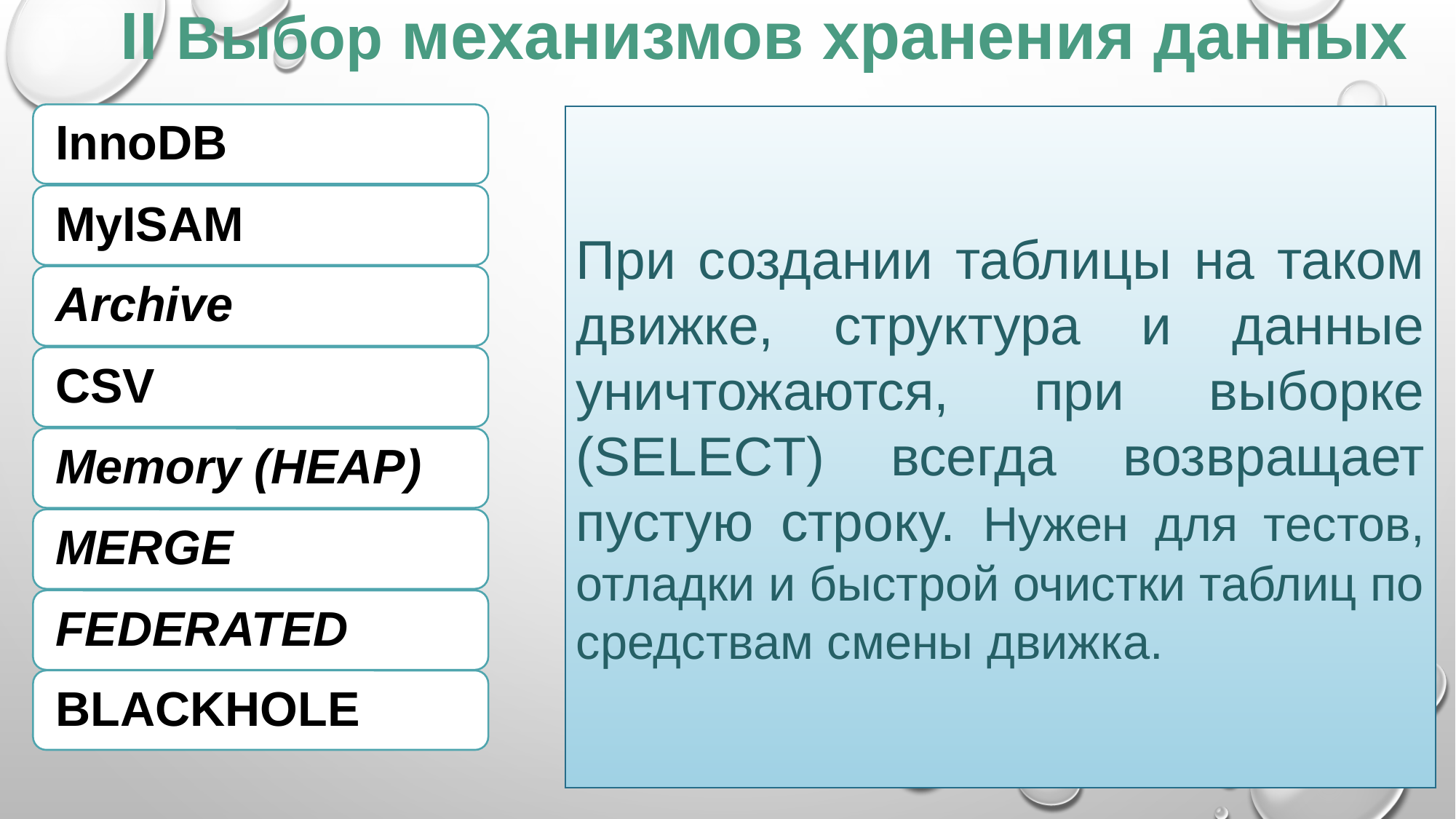

II Выбор механизмов хранения данных
InnoDB
MyISAM
Archive
CSV
Memory (HEAP)
MERGE
FEDERATED
BLACKHOLE
Поддерживает почти весь функционал сервера MySQL. Используется по умолчанию. Данный движок хорошо себя показывает на больших проектах с высокой нагрузкой. Лимит дискового пространства 64 Тб.
Особенности:
	● Хранит все данные в одном файле.
Плюсы:
	● Поддержка транзакций.
	● Поддержка внешних ключей.
	● Поддержка блокировок таблиц (LOCK).
	● Быстрая выборка (SELECT).
	● Индексация полей.
Минусы:
	● Не поддерживает полнотекстовый поиск.

Очень популярный движок для web-проектов. Лимит дискового пространства 256 Тб.
Особенности:
● Отсутствует поддержка транзакций.
● Не поддерживает внешние ключи.
● Хранит все данные отдельно друг от друга.
Плюсы:
● Поддержка блокировок таблиц (LOCK).
● Быстрая вставка строк (INSERT).
● Быстрое изменение строк (UPDATE).
● Быстрое удаление строк (DELETE).
● Поддержка полнотекстового поиска.
● Индексация полей.
 Минусы:
● Гораздо медленнее производит выборку (SELECT),
● Отсутствует возможность восстановления данных по журналу.
● Отсутствуют инструменты резервного копирования.
● Слабая реализация сортировки.
● Риски нарушения стабилизации работы, потери данных.
Этот движок предназначен для хранения редко изменяющихся данных в большом объеме. Средняя скорость выполнения запросов (SELECT). Идеально подходит для хранения исторических данных.
Особенности:
● Возможность сжимать записи при вставке и распаковывать их при извлечении.
● Транзакций нет.
● Отсутствует поддержка первичного ключа, внешних соответственно тоже.
● Отсутствие индексации, полнотекстовый поиск соответственно.

Comma Separated Values (CSV) - переводится как данные, разделенные запятыми. Текстовый документ, в котором построчно записаны строки таблиц базы, разделенные запятыми. 1 строка документа - 1 строка таблицы базы данных. Средняя скорость чтения документа (SELECT).  Абсолютно понятен для не-SQL-приложений, например, Microsoft Excel. Не поддерживают индексирование, операции выборки и тип данных NULL.
Данный движок предназначен для создания временных таблиц (TEMPORARY TABLE). Все данные хранит в оперативной памяти машины, на котором стоит сервер. Мгновенная скорость работы с данными. Данные доступны лишь пока запущен сервер, и стираются в случае сбоя сервера или остановки его работы.
Этот движок предназначен для объединения идентичных таблиц MyISAM. Применяется в основном для расчета статистических данных, сводки: например, анализ архивов за несколько лет.
Особенности:
● Наличие идентичной структуры.
● Порядок полей (колонок) должен совпадать.
● Отсутствие полнотекстового поиска.
	Позволяет выполнять операции выборки, удаления и обновления данных и могут оказаться полезными для объединения данных из различных таблиц либо повышения уровня производительности операций соединения и поиска в группе таблиц.
Платный движок, входящий в Enterprise версию MySQL. В стандартную сборку сервера не входит. Предназначен для кластеризации сервера, т.е. подключения многих MySQL серверов к одному общему серверу, на котором стоит этот движок. Используется для больших корпоративных решений, отличается высокой производительностью.
При создании таблицы на таком движке, структура и данные уничтожаются, при выборке (SELECT) всегда возвращает пустую строку. Нужен для тестов, отладки и быстрой очистки таблиц по средствам смены движка.